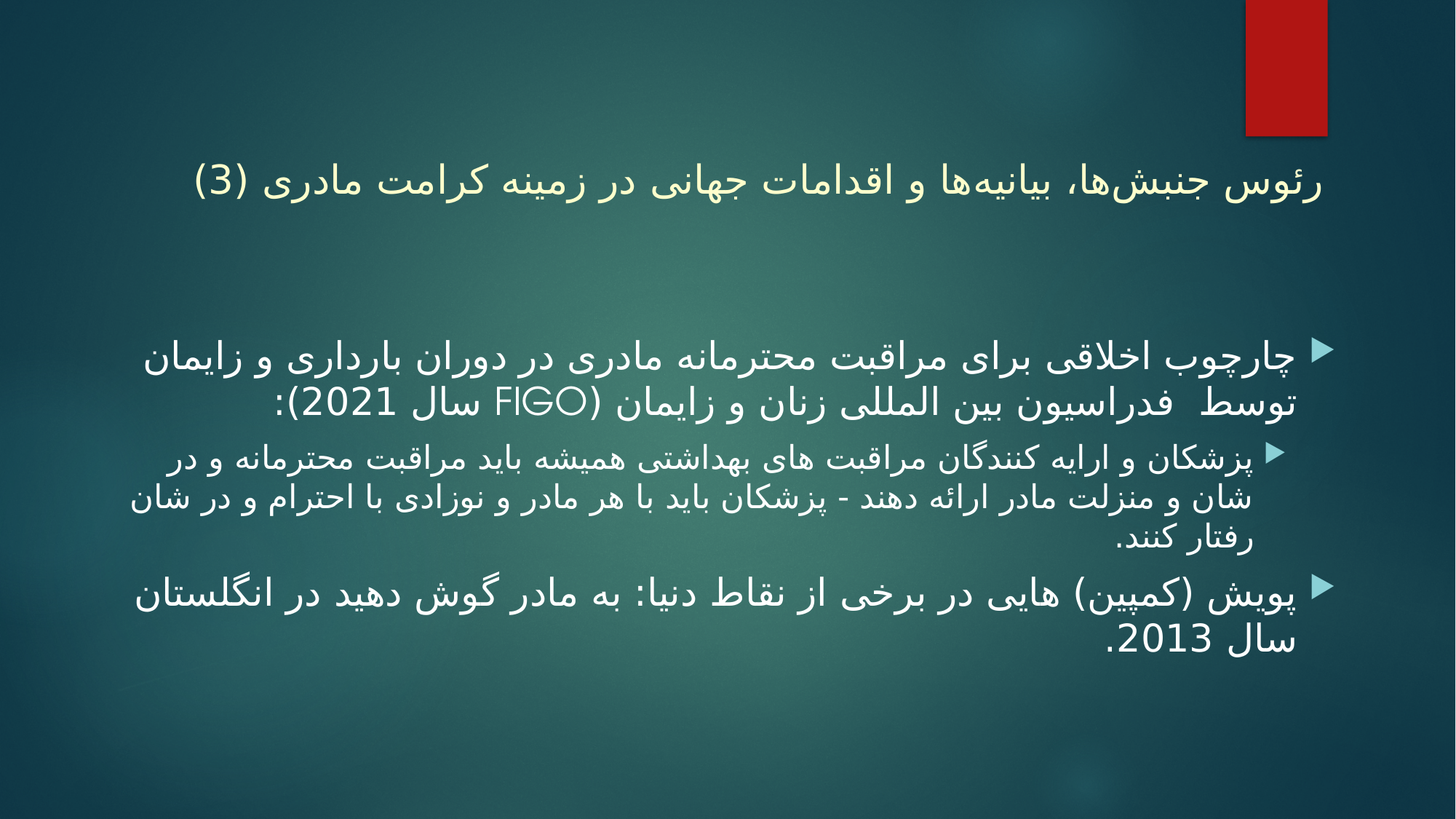

# رئوس جنبش‌ها، بیانیه‌ها و اقدامات جهانی در زمینه کرامت مادری (3)
چارچوب اخلاقی برای مراقبت محترمانه مادری در دوران بارداری و زایمان توسط  فدراسیون بین المللی زنان و زایمان (FIGO سال 2021):
پزشکان و ارایه کنندگان مراقبت های بهداشتی همیشه باید مراقبت محترمانه و در شان و منزلت مادر ارائه دهند - پزشکان باید با هر مادر و نوزادی با احترام و در شان رفتار کنند.
پویش (کمپین) هایی در برخی از نقاط دنیا: به مادر گوش دهید در انگلستان سال 2013.